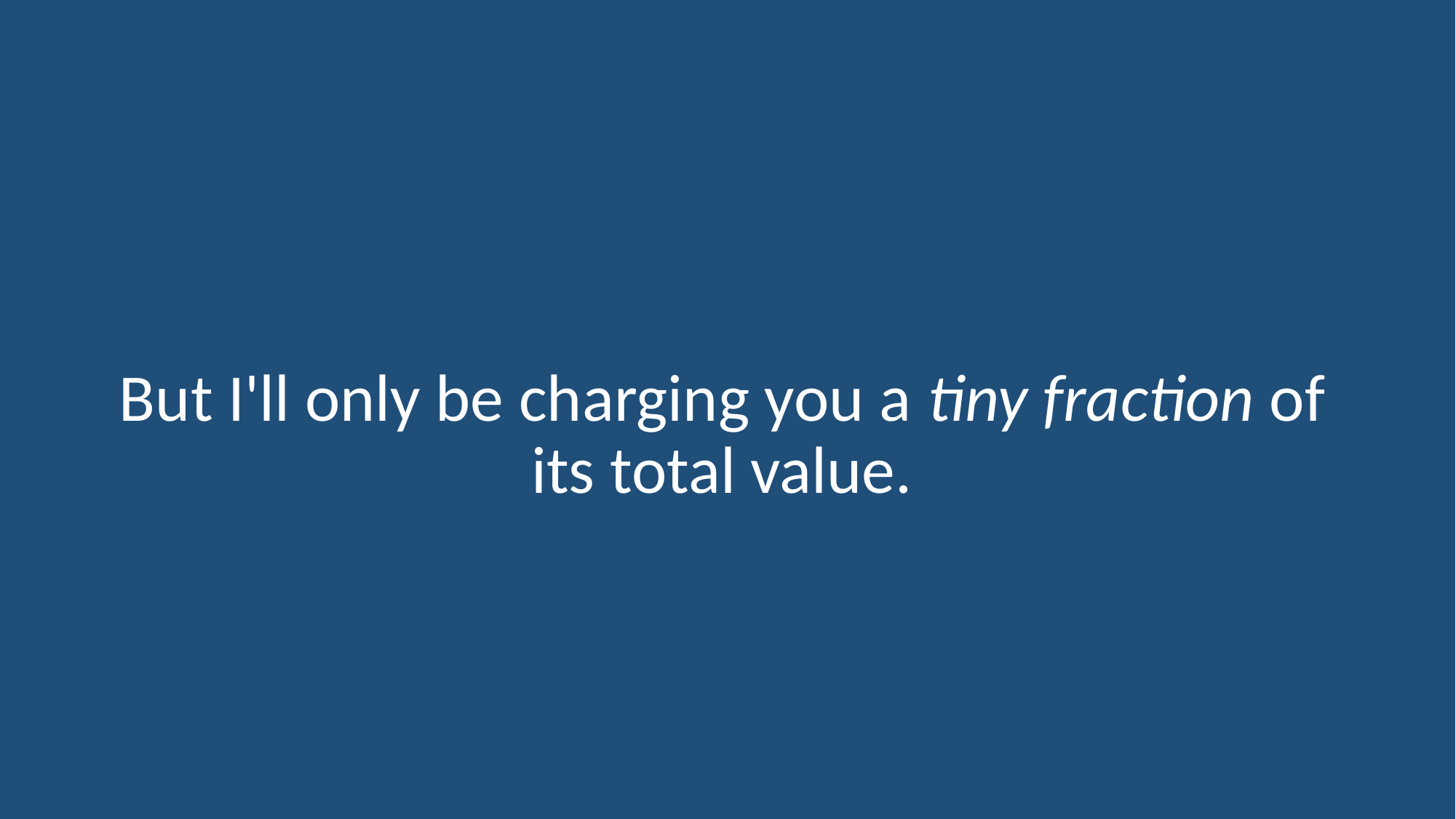

But I'll only be charging you a tiny fraction of its total value.